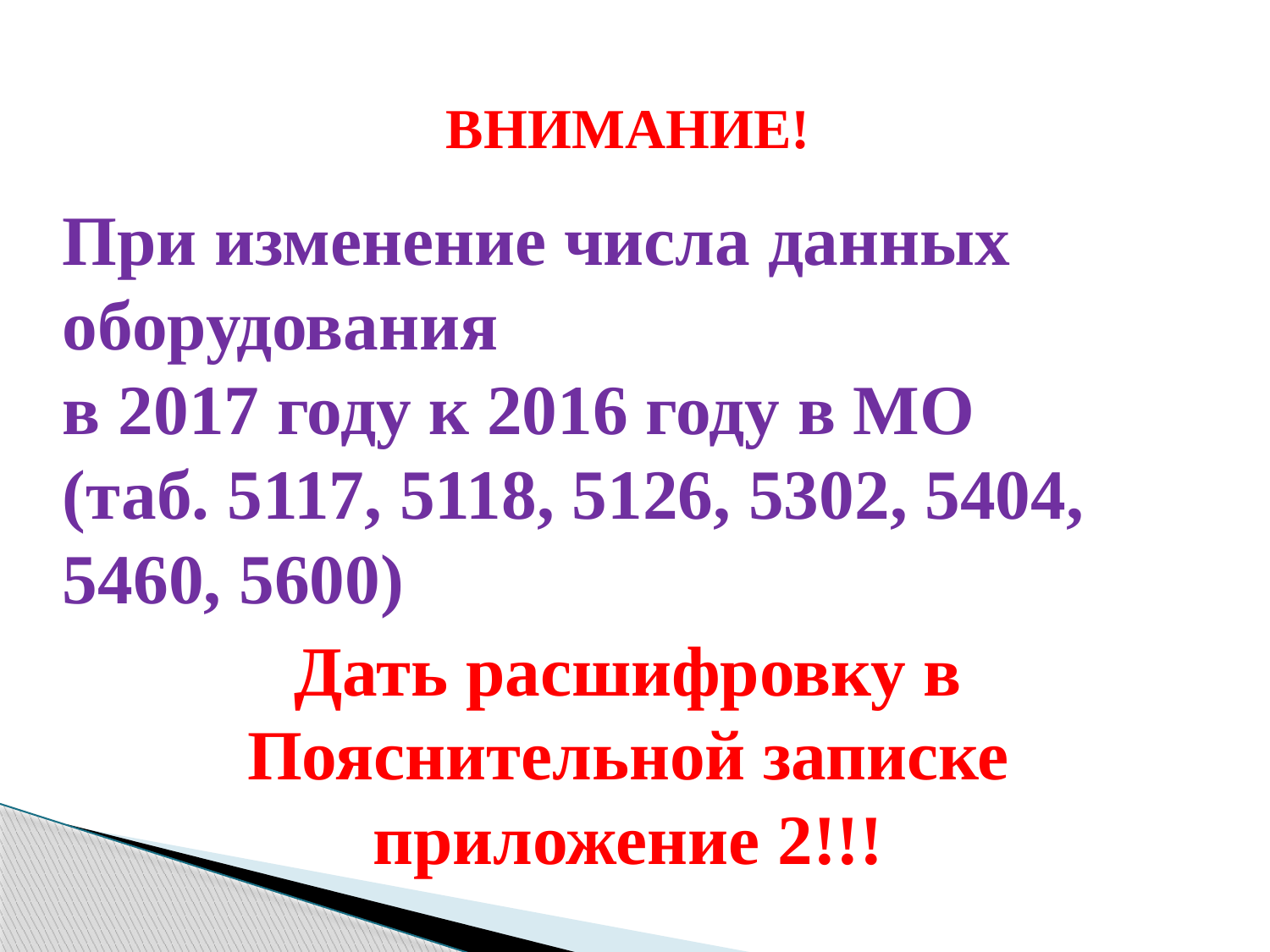

ВНИМАНИЕ!

При изменение числа данных оборудования
в 2017 году к 2016 году в МО
(таб. 5117, 5118, 5126, 5302, 5404, 5460, 5600)
Дать расшифровку в Пояснительной записке приложение 2!!!